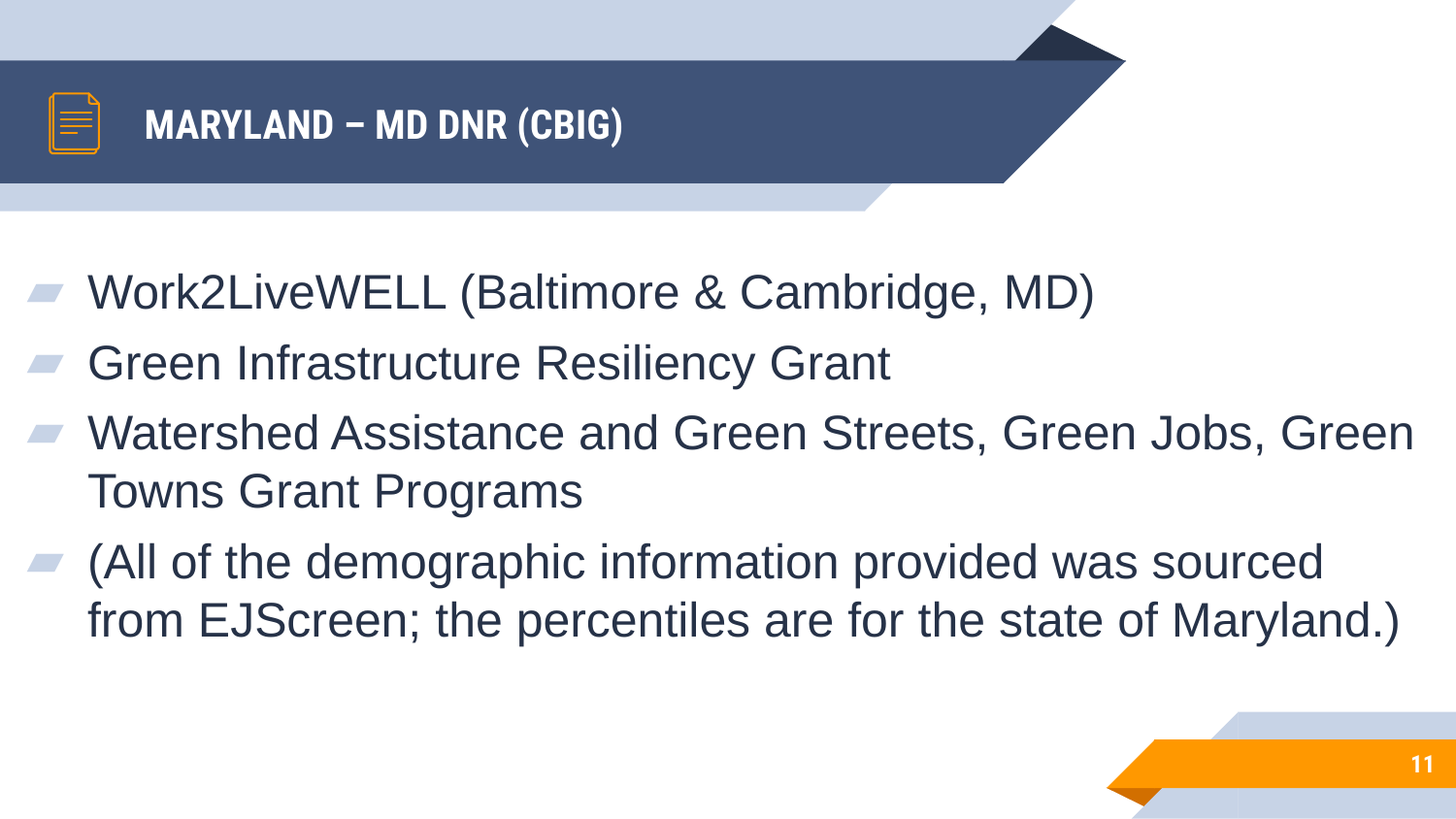

# MARYLAND – MD DNR (CBIG)

Work2LiveWELL (Baltimore & Cambridge, MD)
Green Infrastructure Resiliency Grant
Watershed Assistance and Green Streets, Green Jobs, Green Towns Grant Programs
(All of the demographic information provided was sourced from EJScreen; the percentiles are for the state of Maryland.)

11